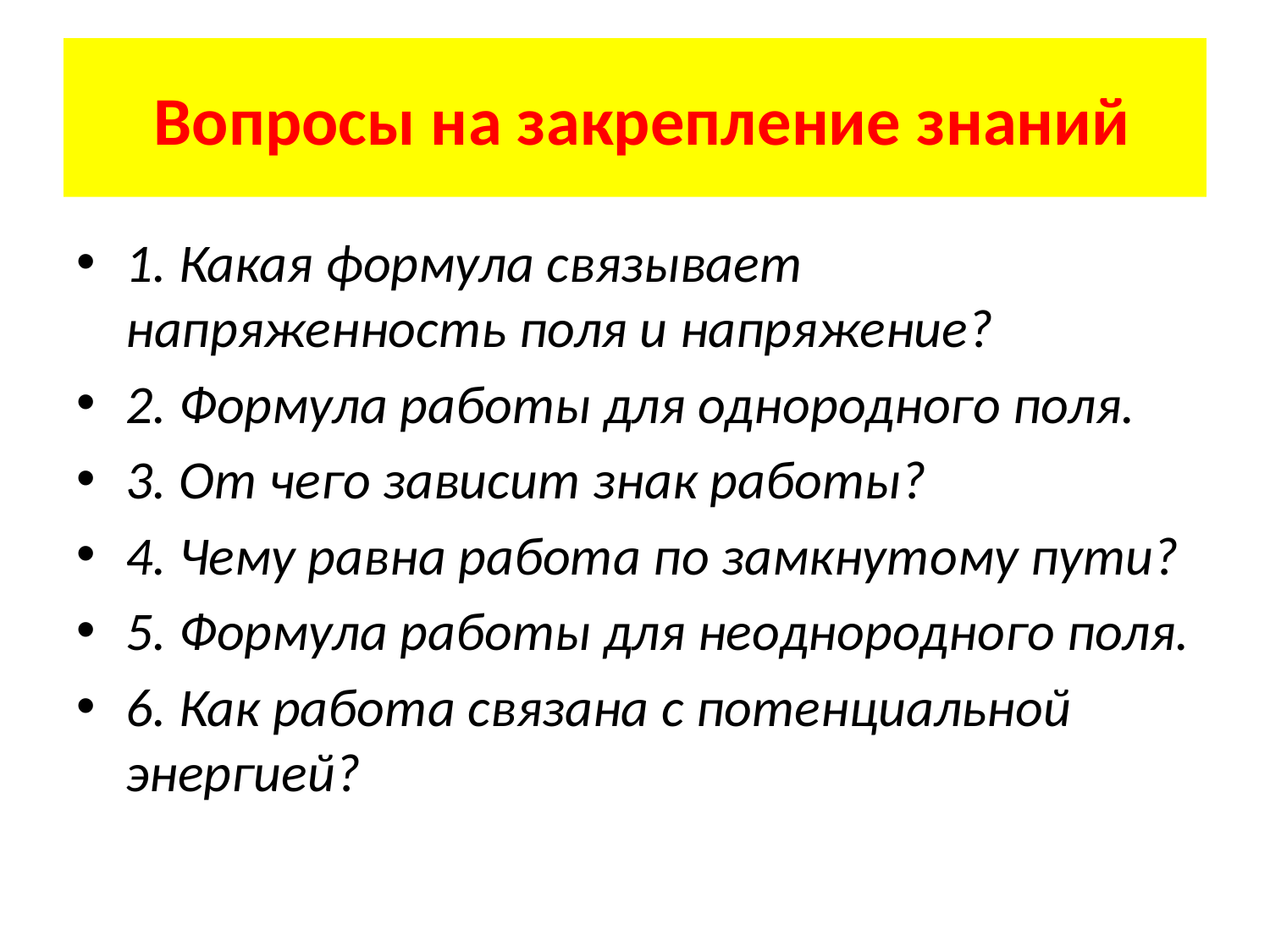

# Вопросы на закрепление знаний
1. Какая формула связывает напряженность поля и напряжение?
2. Формула работы для однородного поля.
3. От чего зависит знак работы?
4. Чему равна работа по замкнутому пути?
5. Формула работы для неоднородного поля.
6. Как работа связана с потенциальной энергией?